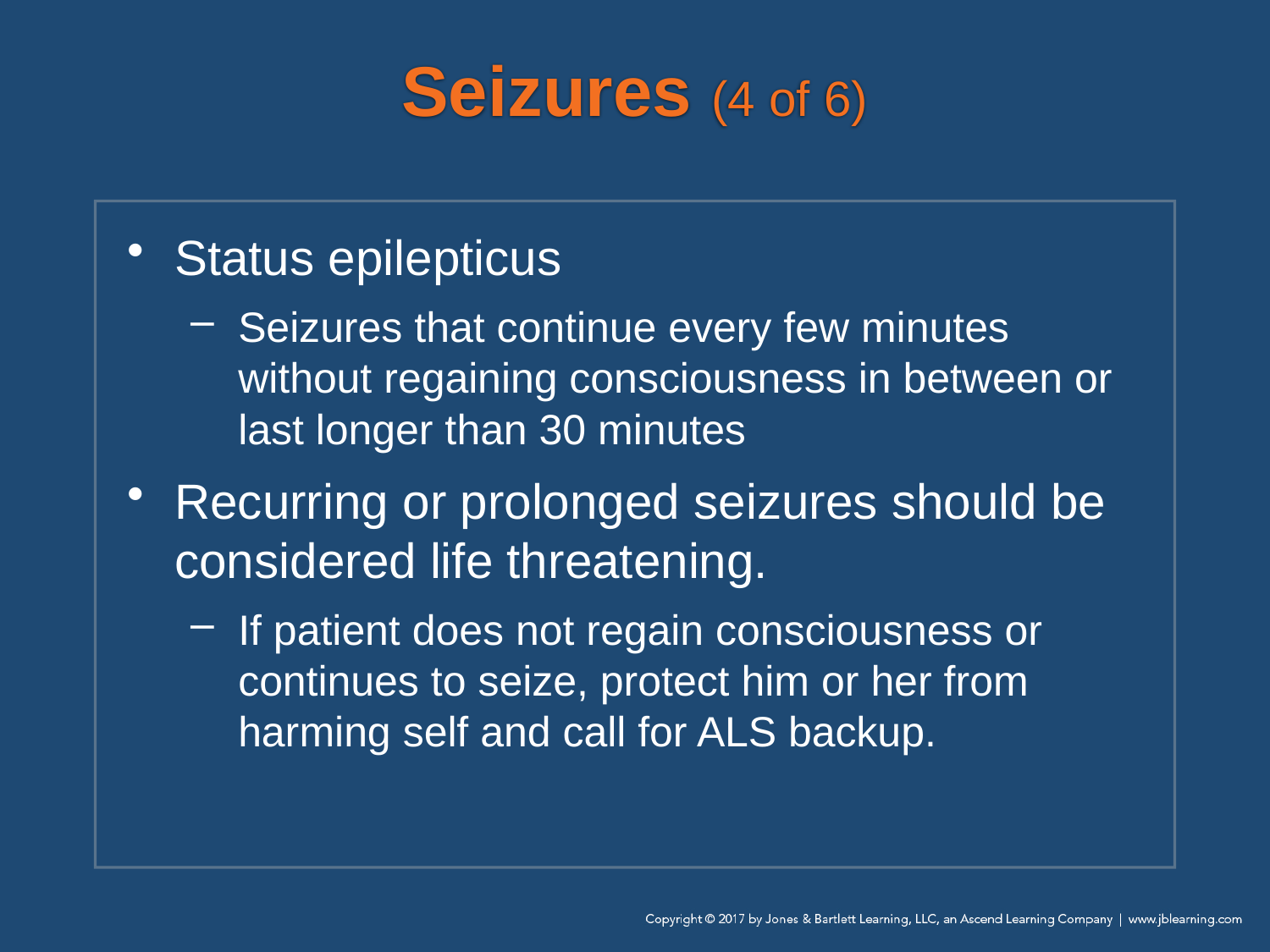

# Seizures (4 of 6)
Status epilepticus
Seizures that continue every few minutes without regaining consciousness in between or last longer than 30 minutes
Recurring or prolonged seizures should be considered life threatening.
If patient does not regain consciousness or continues to seize, protect him or her from harming self and call for ALS backup.